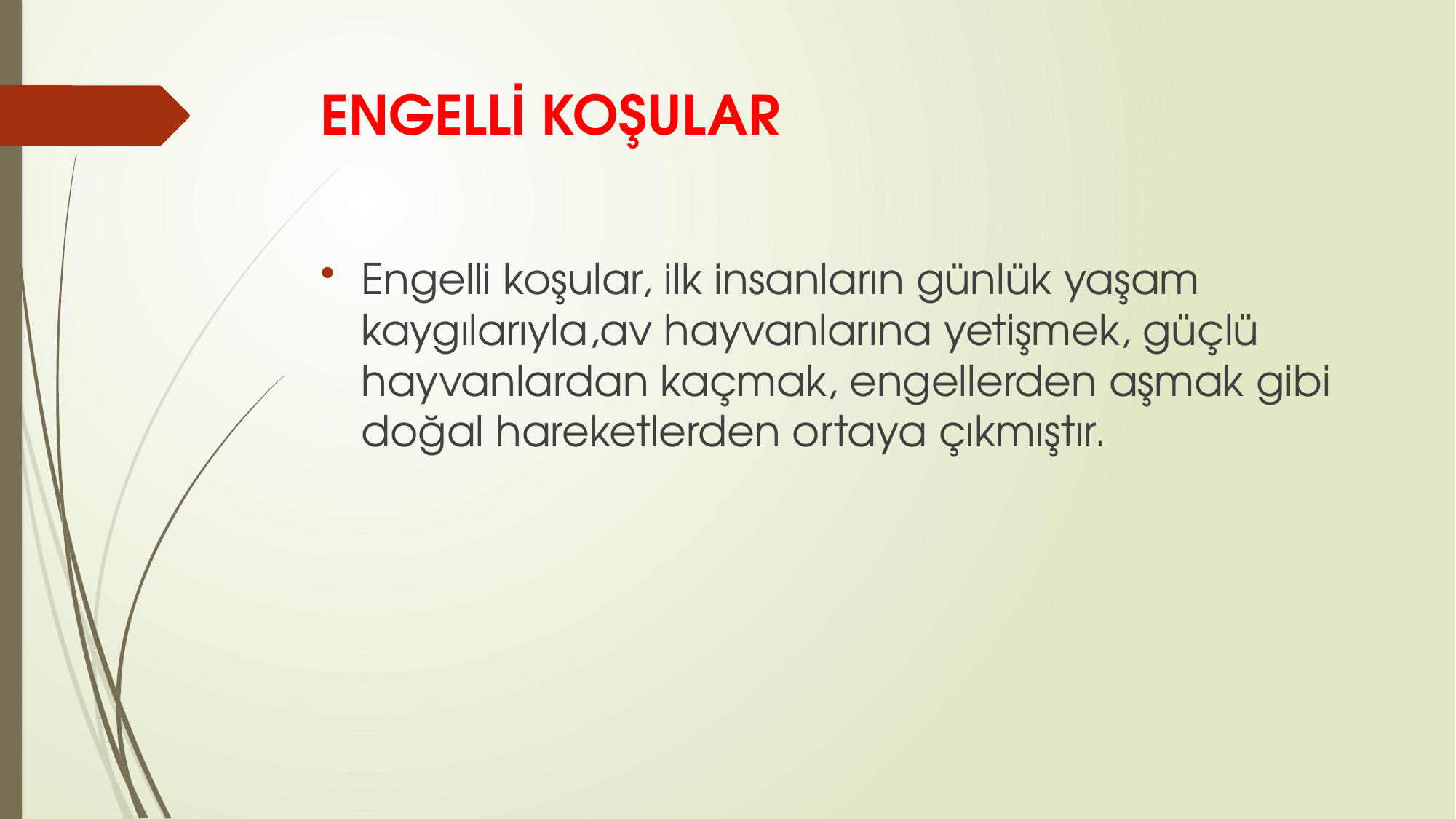

# ENGELLİ KOŞULAR
Engelli koşular, ilk insanların günlük yaşam kaygılarıyla,av hayvanlarına yetişmek, güçlü hayvanlardan kaçmak, engellerden aşmak gibi doğal hareketlerden ortaya çıkmıştır.